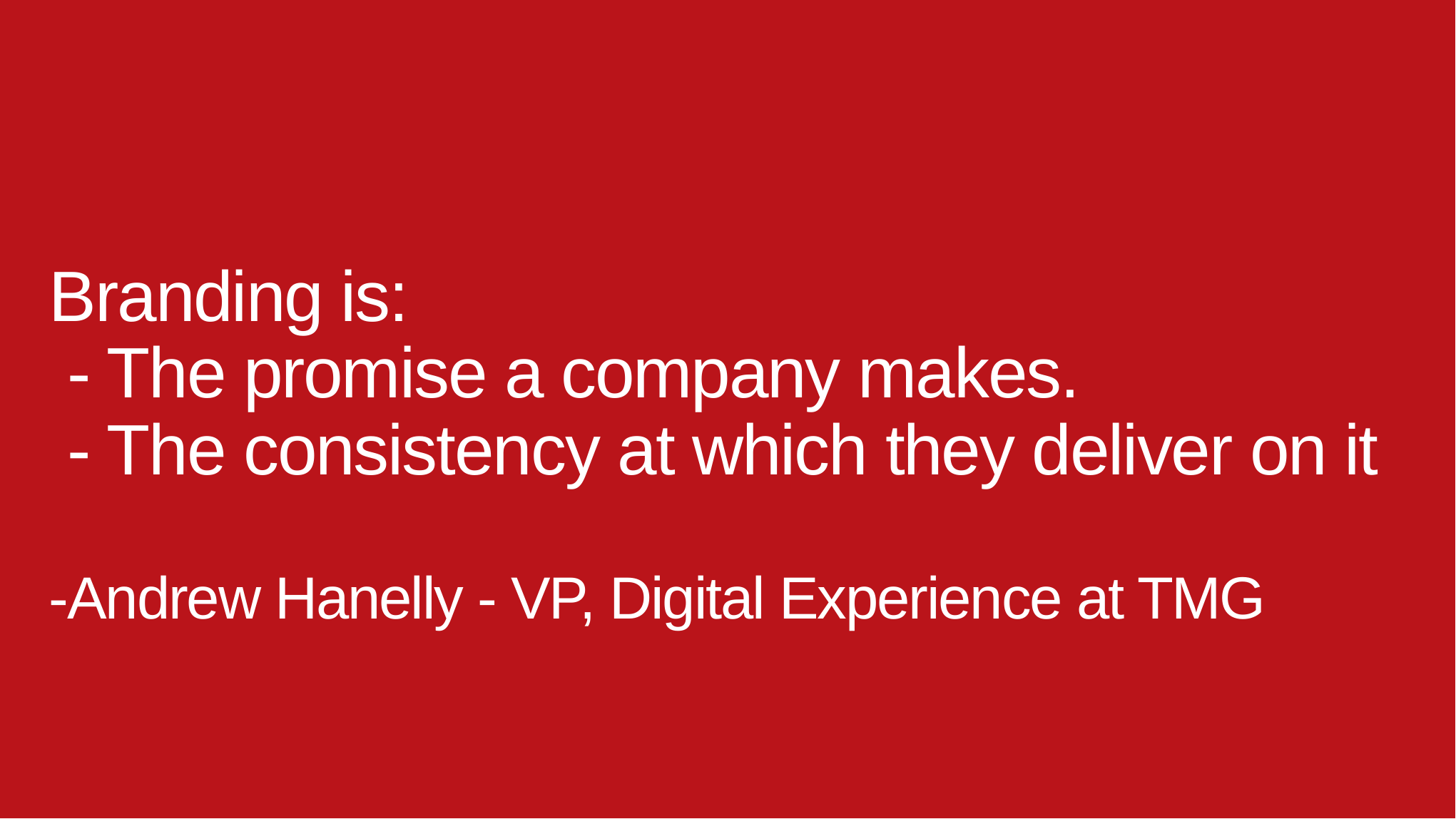

# Branding is: - The promise a company makes.  - The consistency at which they deliver on it -Andrew Hanelly - VP, Digital Experience at TMG